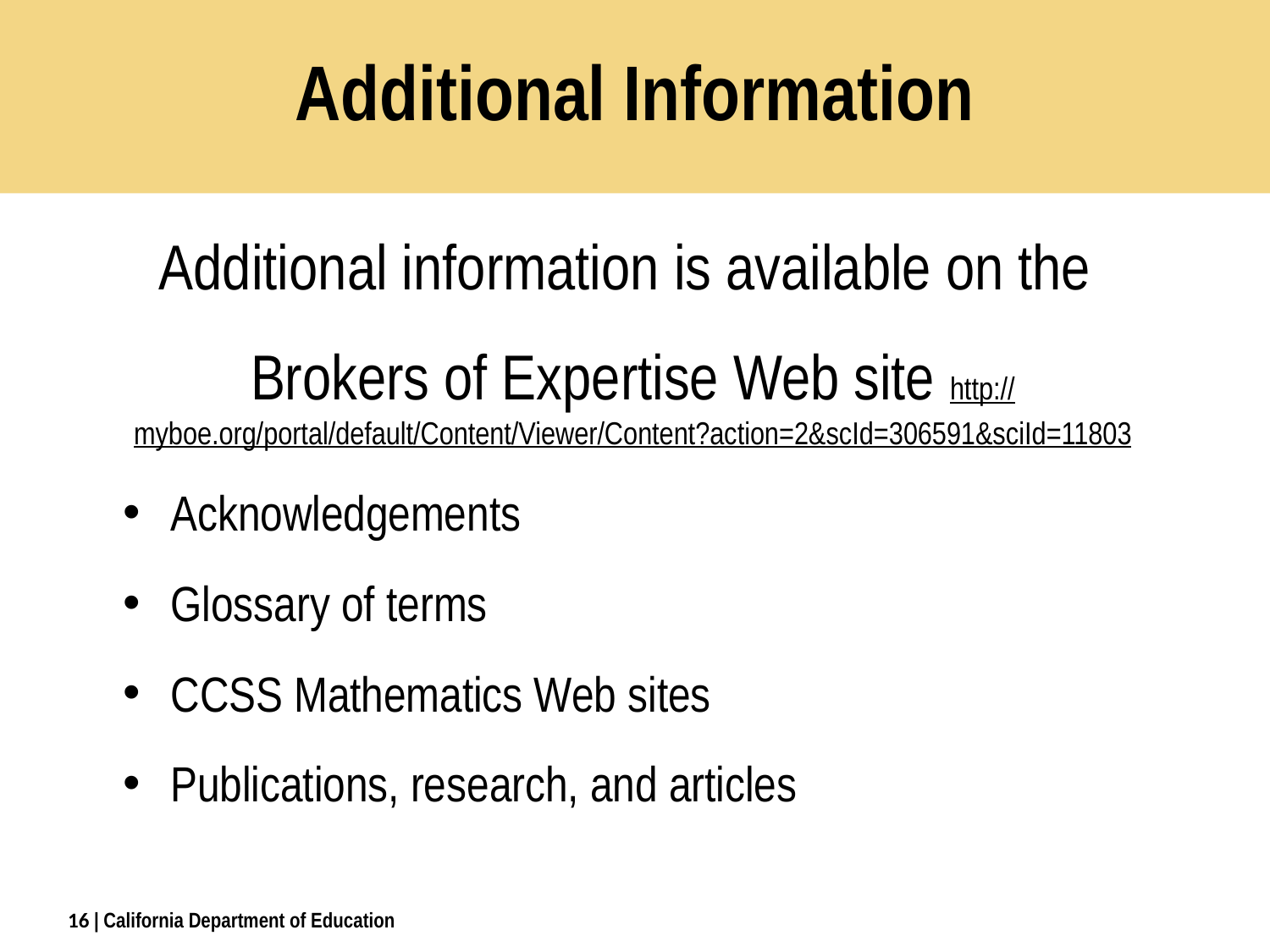

Additional Information
Additional information is available on the
Brokers of Expertise Web site http://myboe.org/portal/default/Content/Viewer/Content?action=2&scId=306591&sciId=11803
Acknowledgements
Glossary of terms
CCSS Mathematics Web sites
Publications, research, and articles
16
| California Department of Education